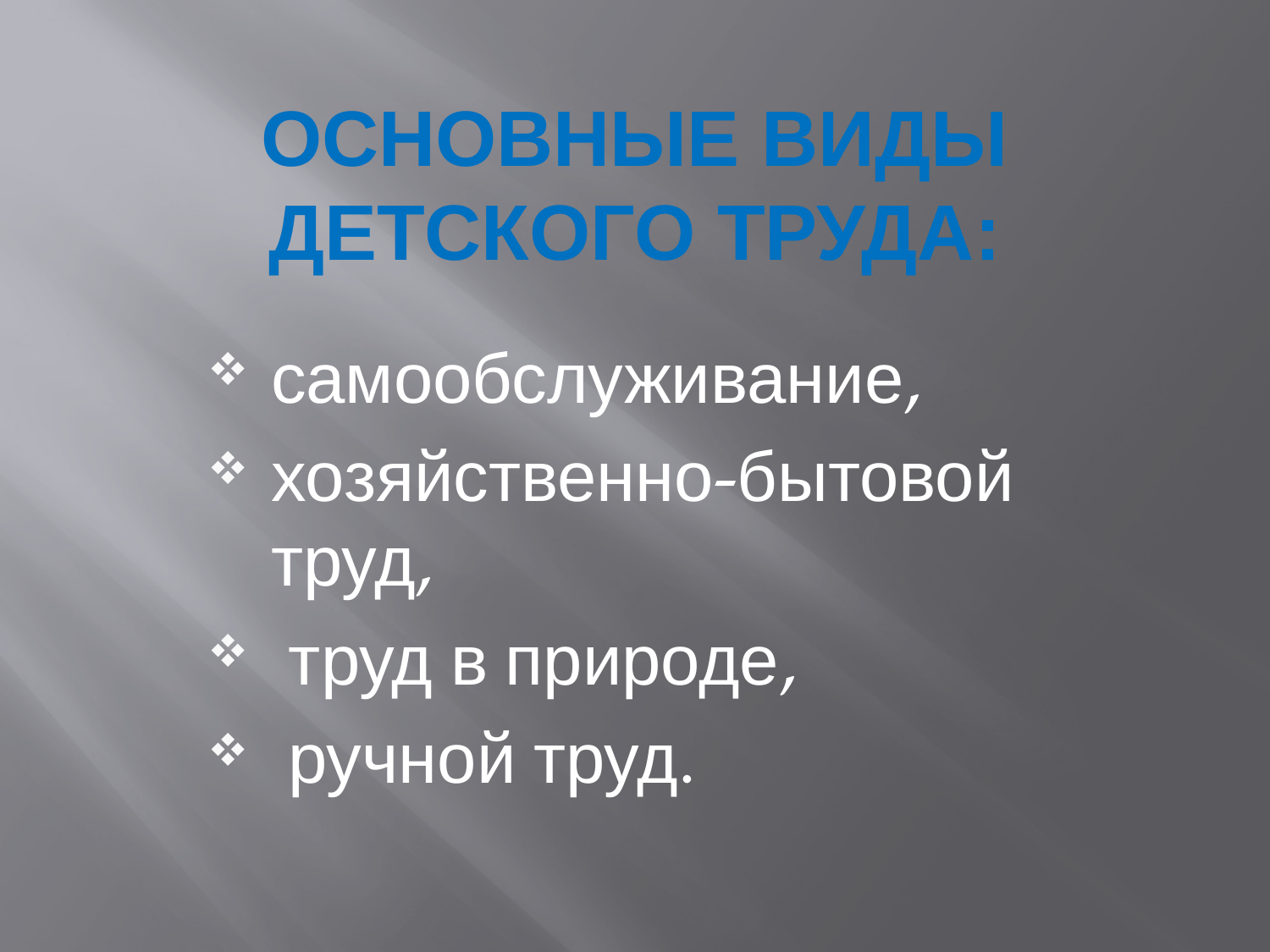

# Основные виды детского труда:
самообслуживание,
хозяйственно-бытовой труд,
 труд в природе,
 ручной труд.